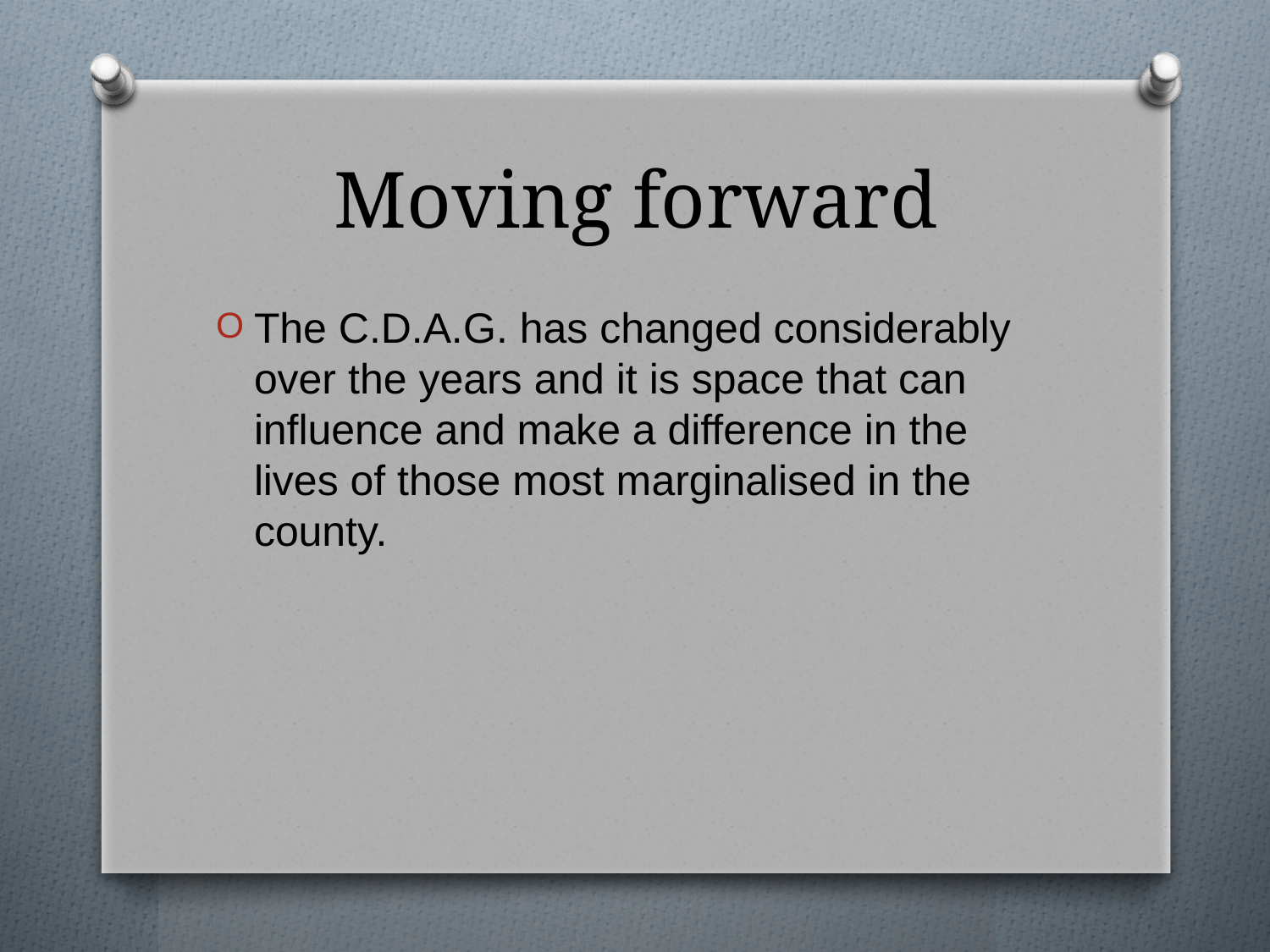

# Moving forward
The C.D.A.G. has changed considerably over the years and it is space that can influence and make a difference in the lives of those most marginalised in the county.